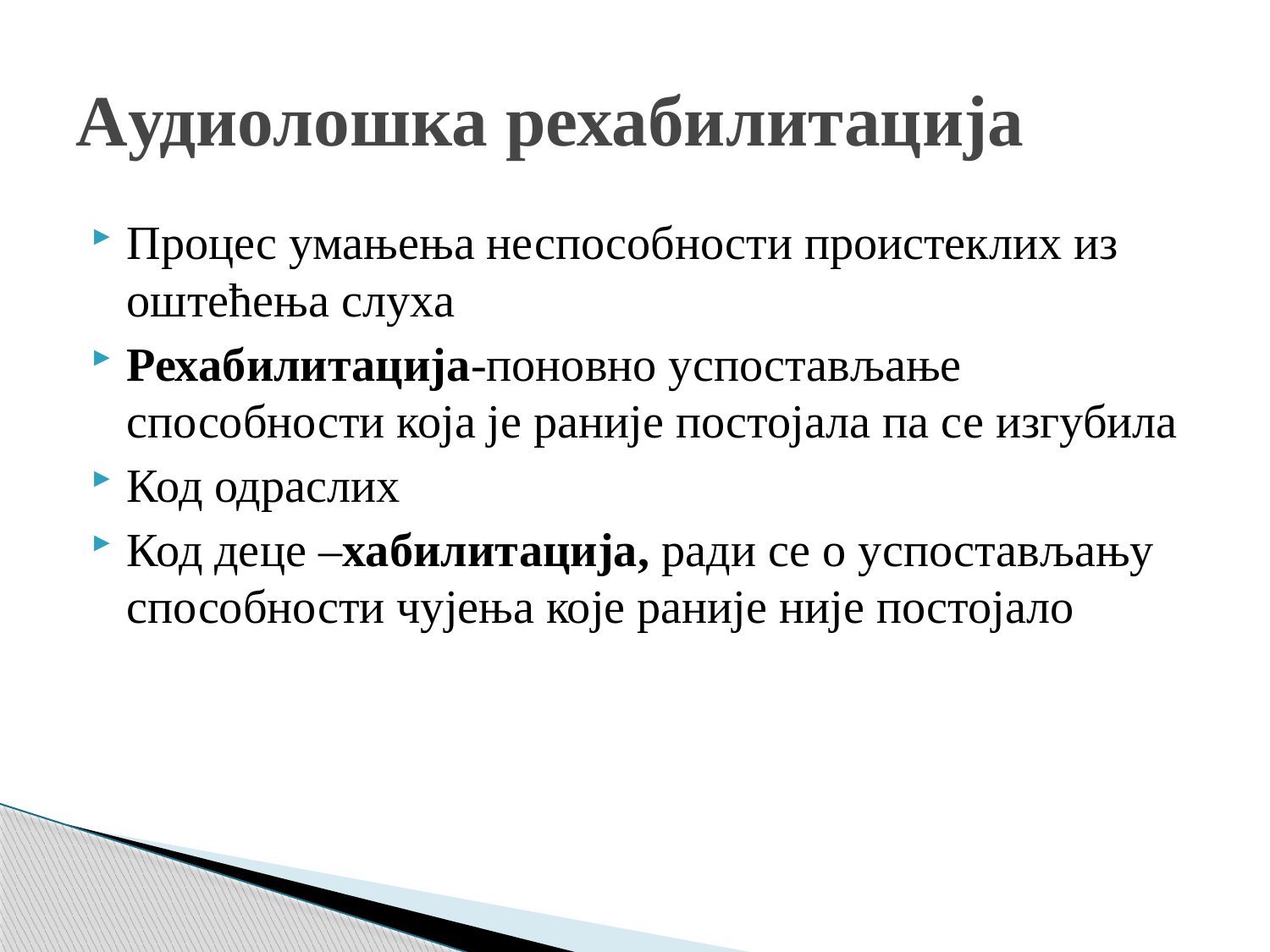

# Aудиолошка рехабилитација
Процес умањења неспособности проистеклих из оштећења слуха
Рехабилитација-поновно успостављање способности која је раније постојала па се изгубила
Код одраслих
Код деце –хабилитација, ради се о успостављању способности чујења које раније није постојало